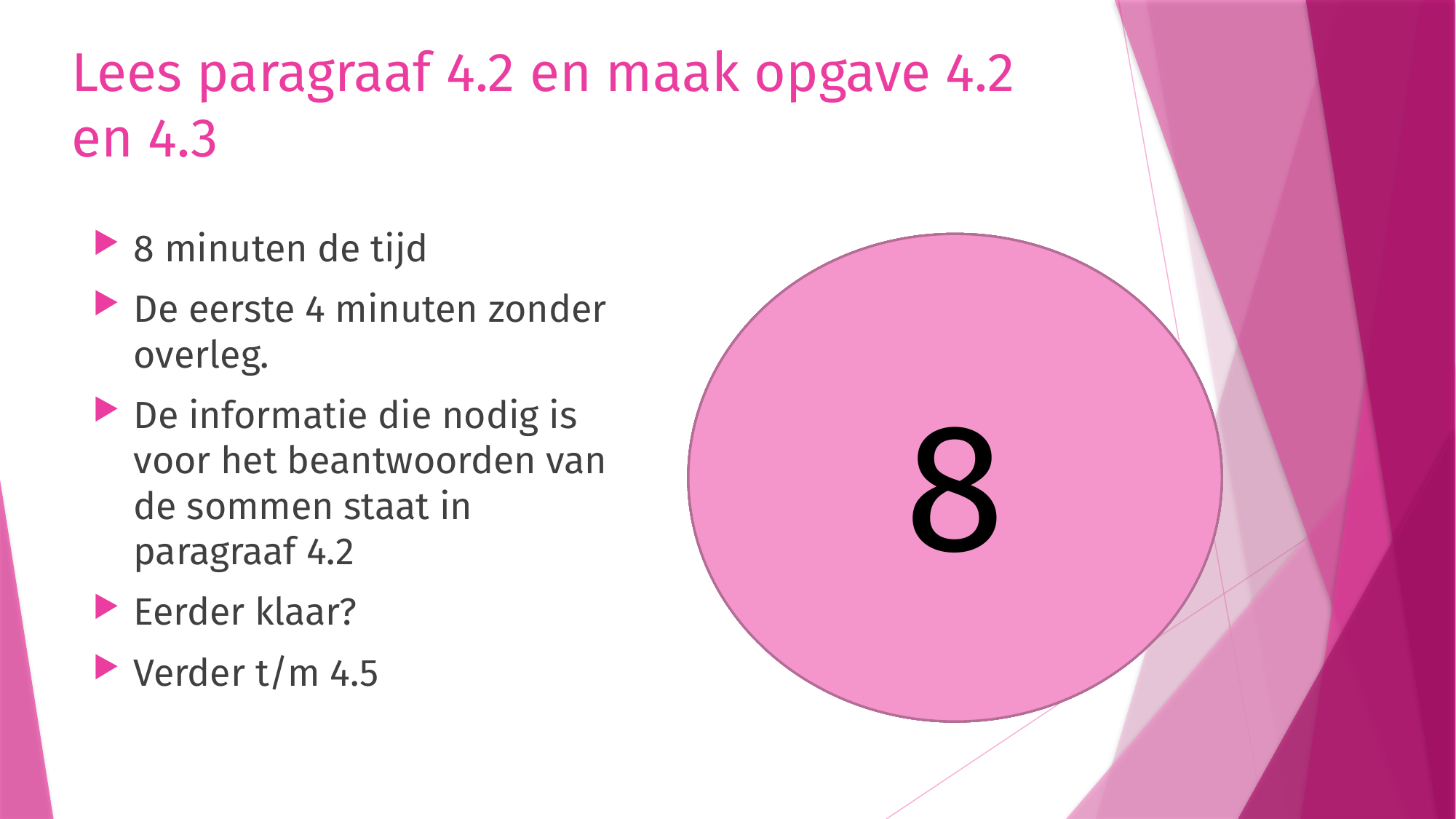

# Lees paragraaf 4.2 en maak opgave 4.2 en 4.3
8 minuten de tijd
De eerste 4 minuten zonder overleg.
De informatie die nodig is voor het beantwoorden van de sommen staat in paragraaf 4.2
Eerder klaar?
Verder t/m 4.5
8
5
6
7
4
3
1
2